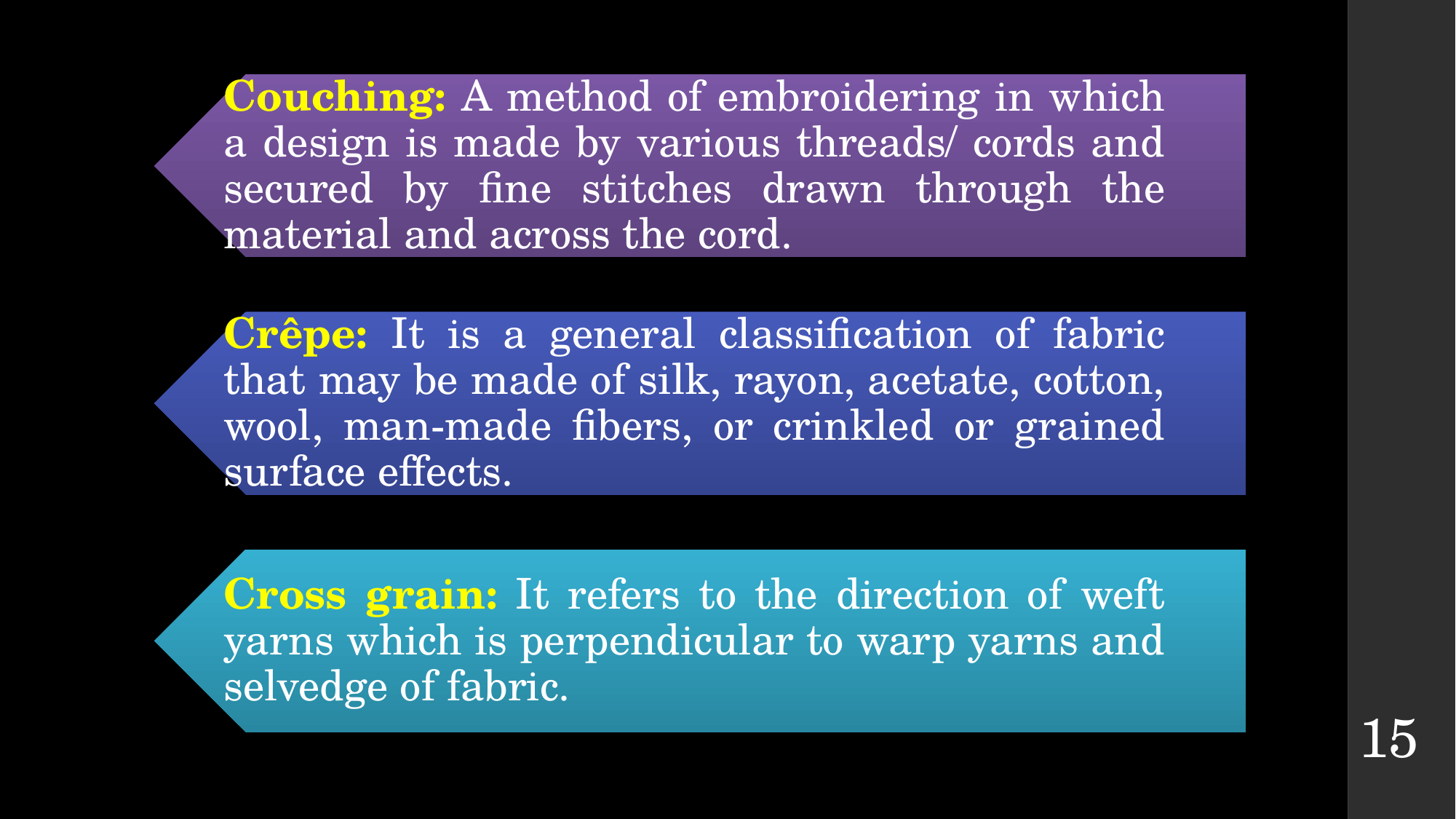

Couching: A method of embroidering in which a design is made by various threads/ cords and secured by fine stitches drawn through the material and across the cord.
Crêpe: It is a general classification of fabric that may be made of silk, rayon, acetate, cotton, wool, man-made fibers, or crinkled or grained surface effects.
Cross grain: It refers to the direction of weft yarns which is perpendicular to warp yarns and selvedge of fabric.
15